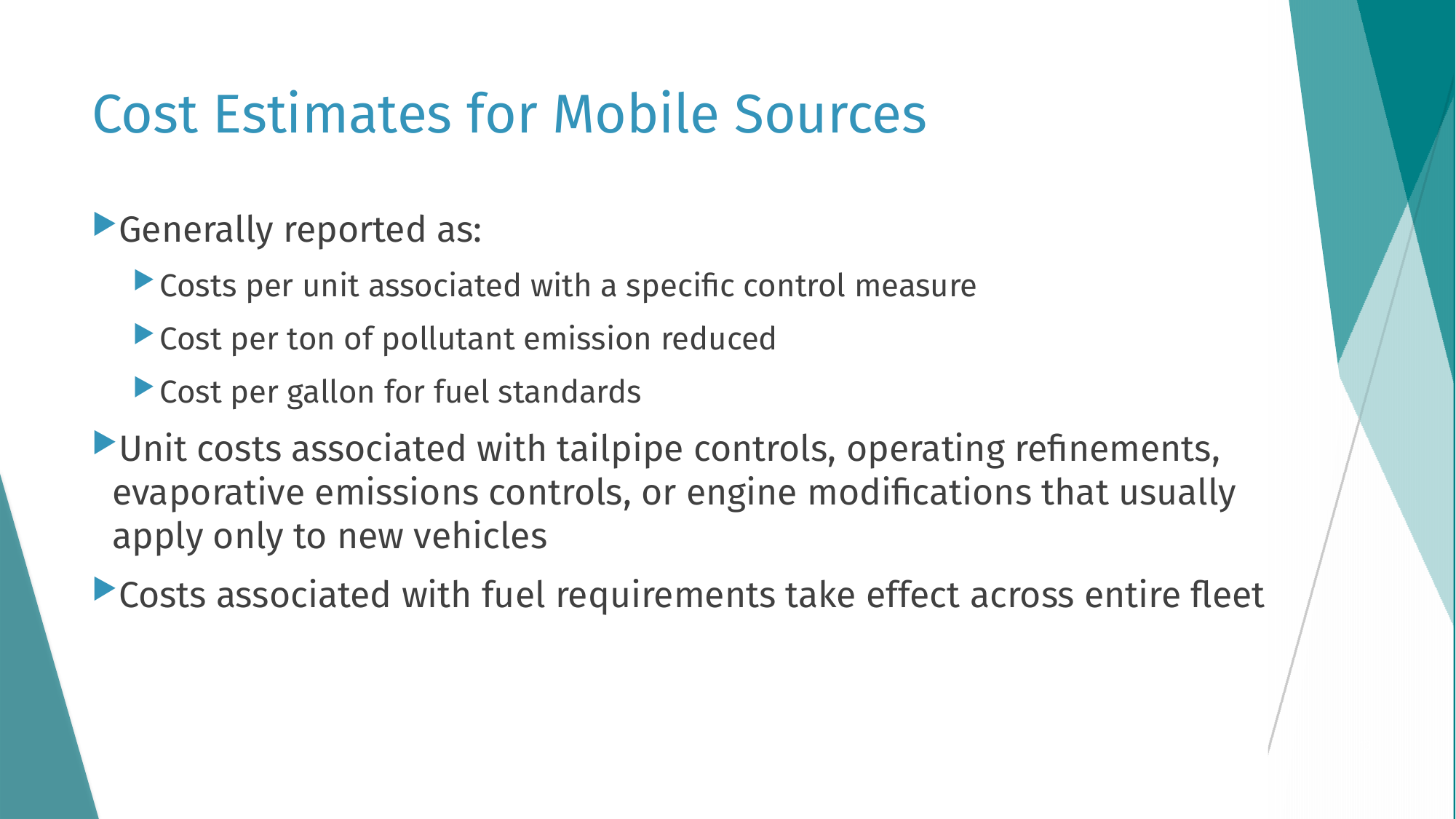

# Cost Estimates for Mobile Sources
Generally reported as:
Costs per unit associated with a specific control measure
Cost per ton of pollutant emission reduced
Cost per gallon for fuel standards
Unit costs associated with tailpipe controls, operating refinements, evaporative emissions controls, or engine modifications that usually apply only to new vehicles
Costs associated with fuel requirements take effect across entire fleet

13